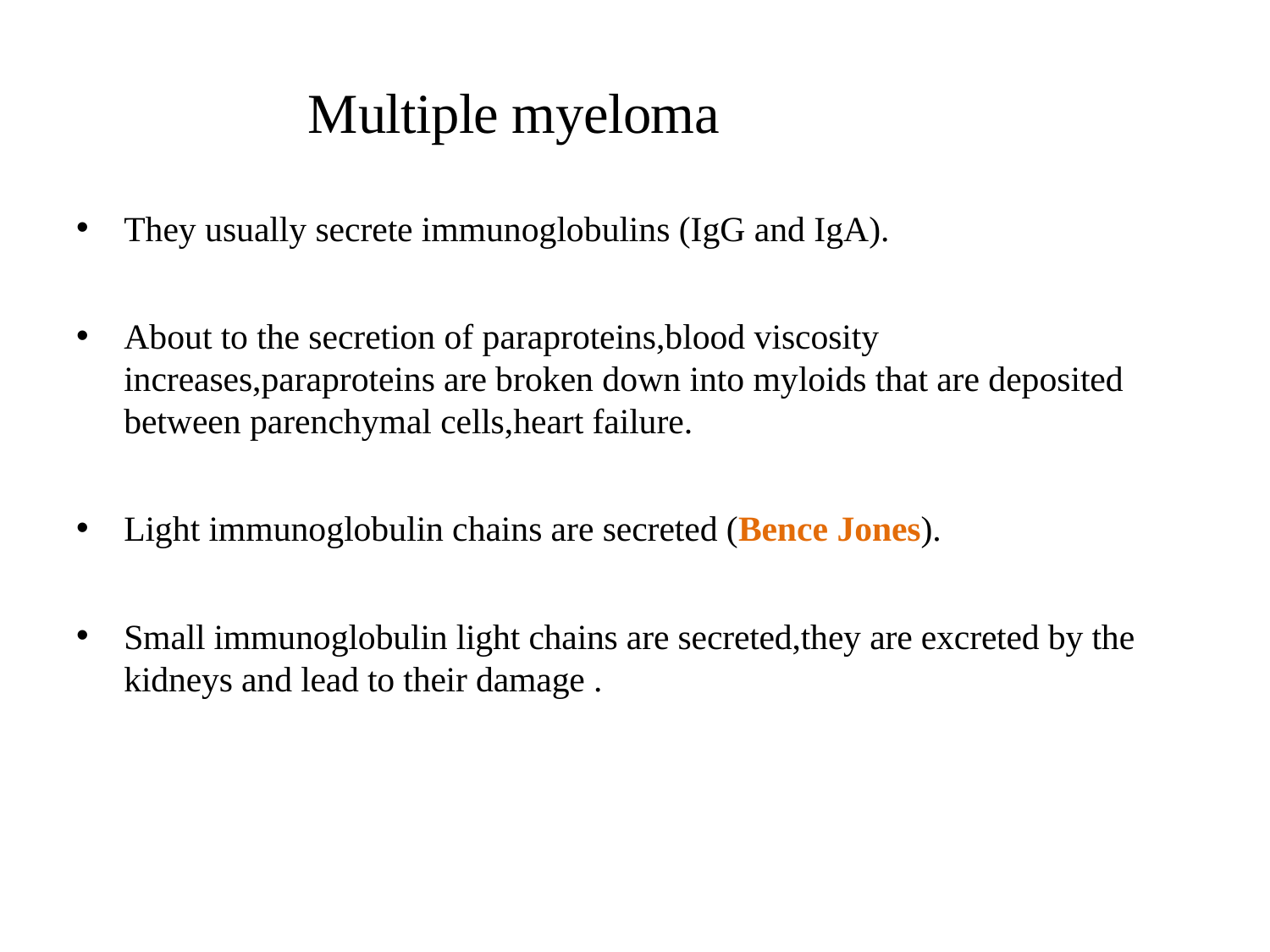

# Мultiple myeloma
They usually secrete immunoglobulins (IgG and IgA).

About to the secretion of paraproteins,blood viscosity increases,paraproteins are broken down into myloids that are deposited between parenchymal cells,heart failure.

Light immunoglobulin chains are secreted (Bence Jones).

Small immunoglobulin light chains are secreted,they are excreted by the kidneys and lead to their damage .